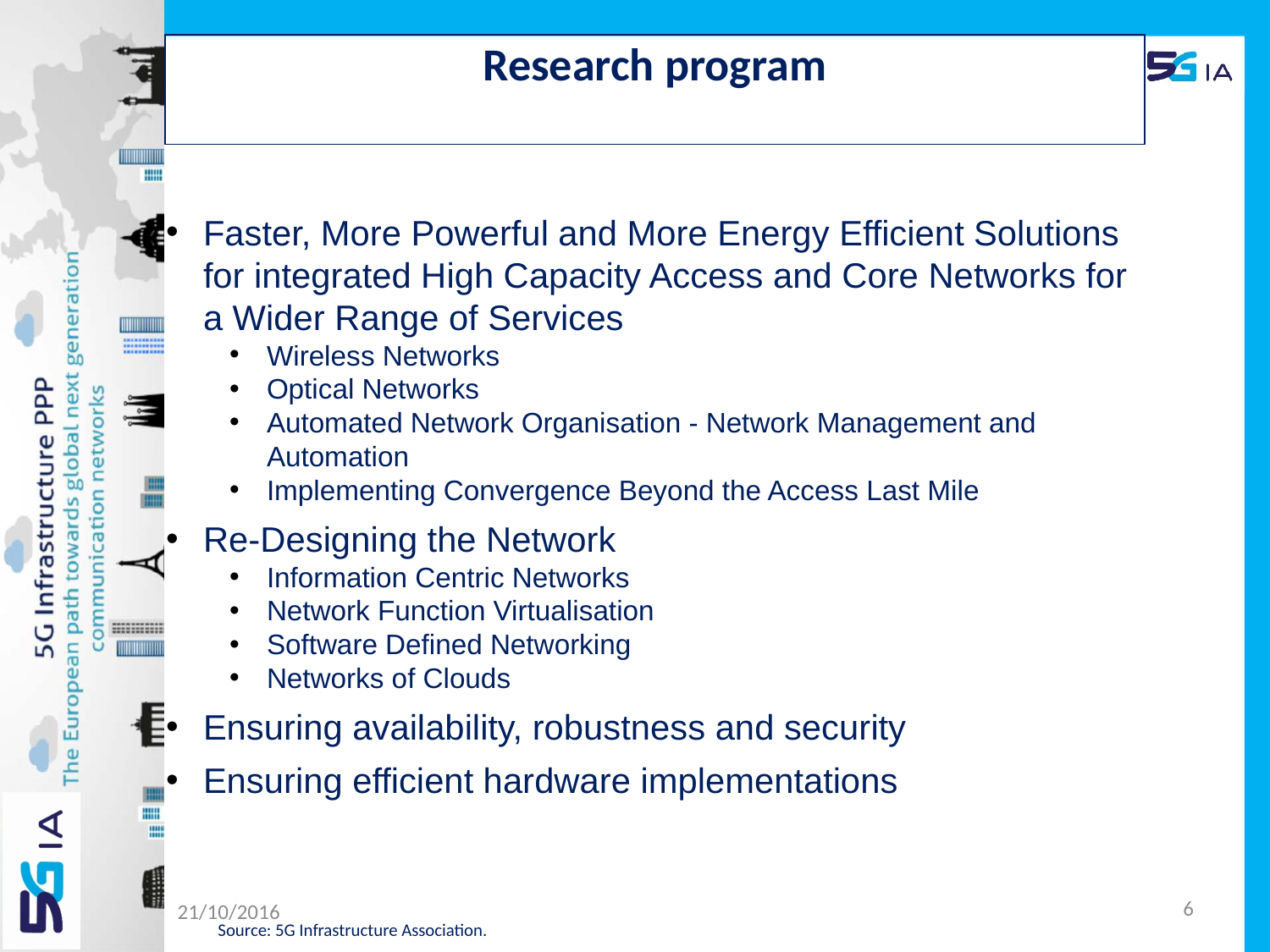

Research program
Faster, More Powerful and More Energy Efficient Solutions for integrated High Capacity Access and Core Networks for a Wider Range of Services
Wireless Networks
Optical Networks
Automated Network Organisation - Network Management and Automation
Implementing Convergence Beyond the Access Last Mile
Re-Designing the Network
Information Centric Networks
Network Function Virtualisation
Software Defined Networking
Networks of Clouds
Ensuring availability, robustness and security
Ensuring efficient hardware implementations
6
21/10/2016
Source: 5G Infrastructure Association.